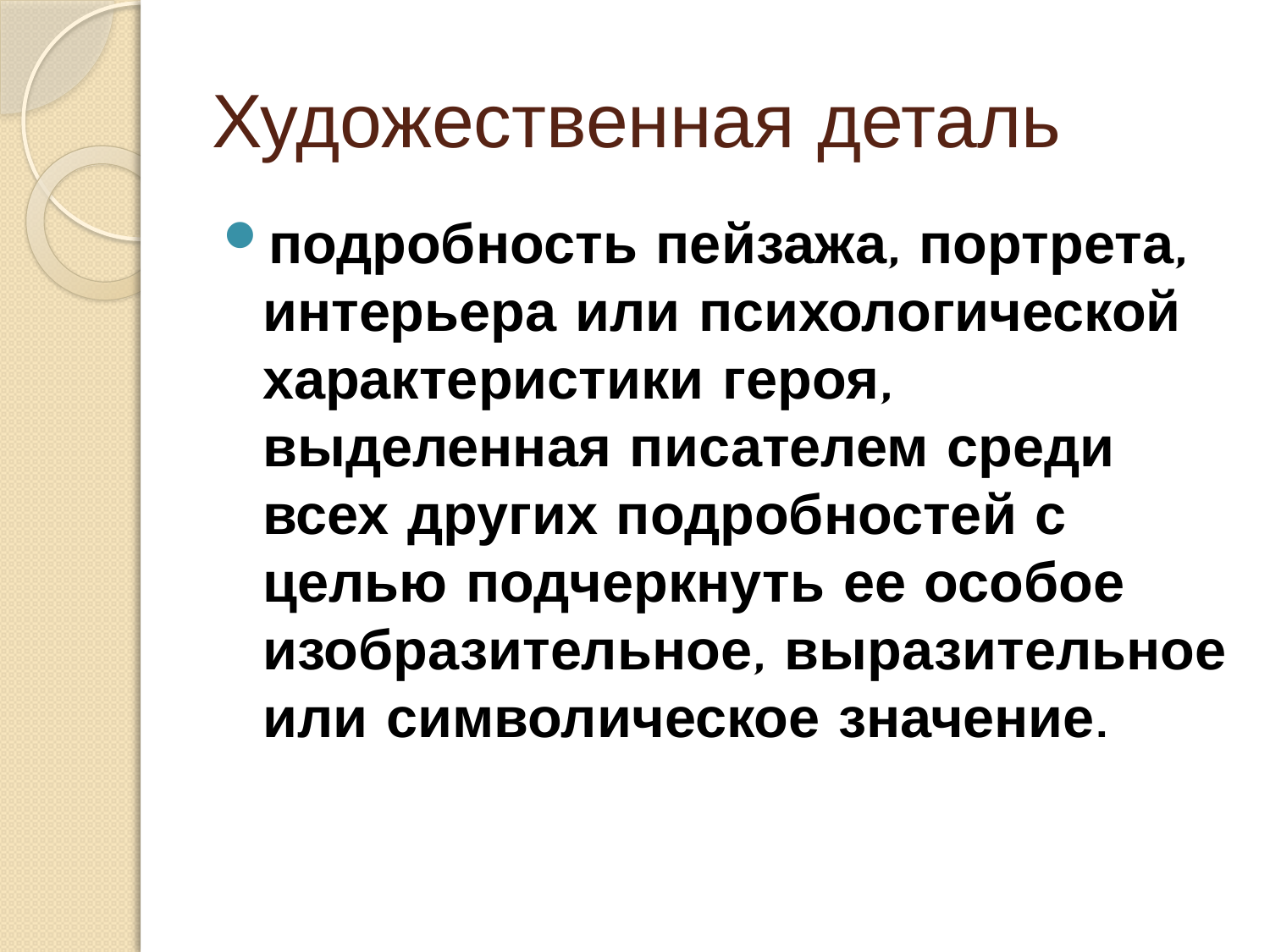

# Художественная деталь
подробность пейзажа, портрета, интерьера или психологической характеристики героя, выделенная писателем среди всех других подробностей с целью подчеркнуть ее особое изобразительное, выразительное или символическое значение.